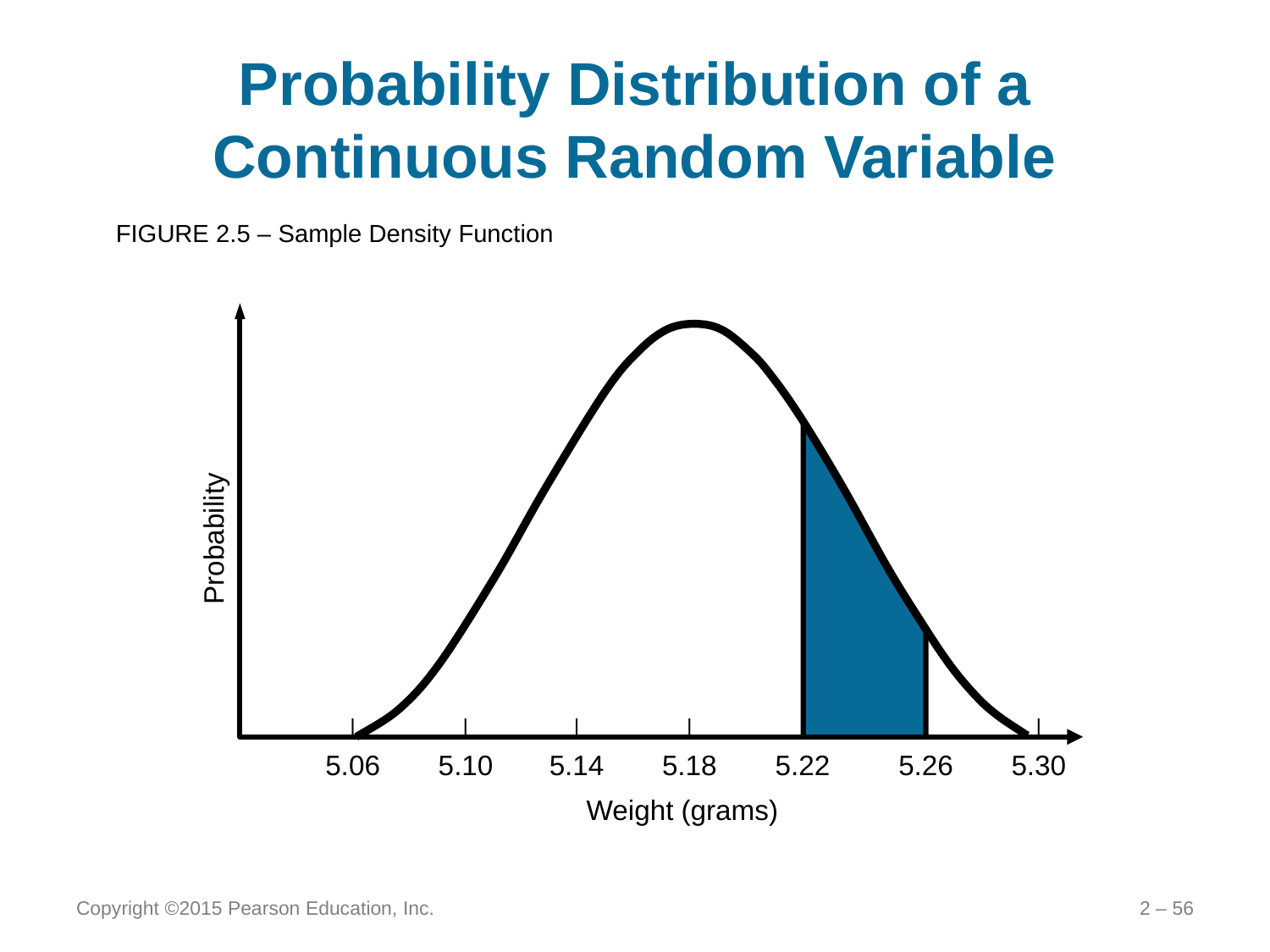

# Probability Distribution of a Continuous Random Variable
FIGURE 2.5 – Sample Density Function

Probability
	|	|	|	|	|	|	|
	5.06	5.10	5.14	5.18	5.22	5.26	5.30
Weight (grams)

Copyright ©2015 Pearson Education, Inc.
2 – 56